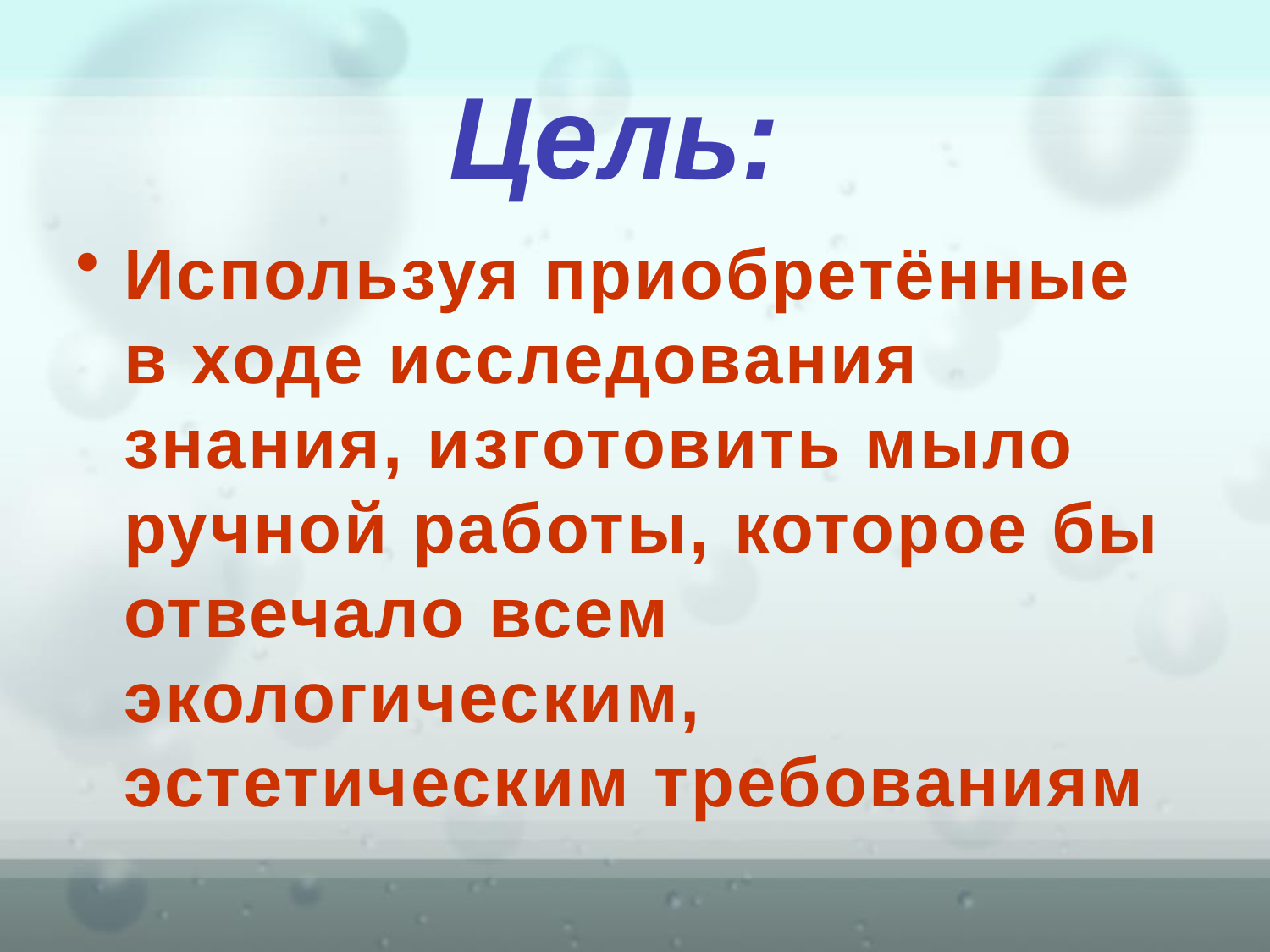

#
Цель:
Используя приобретённые в ходе исследования знания, изготовить мыло ручной работы, которое бы отвечало всем экологическим, эстетическим требованиям